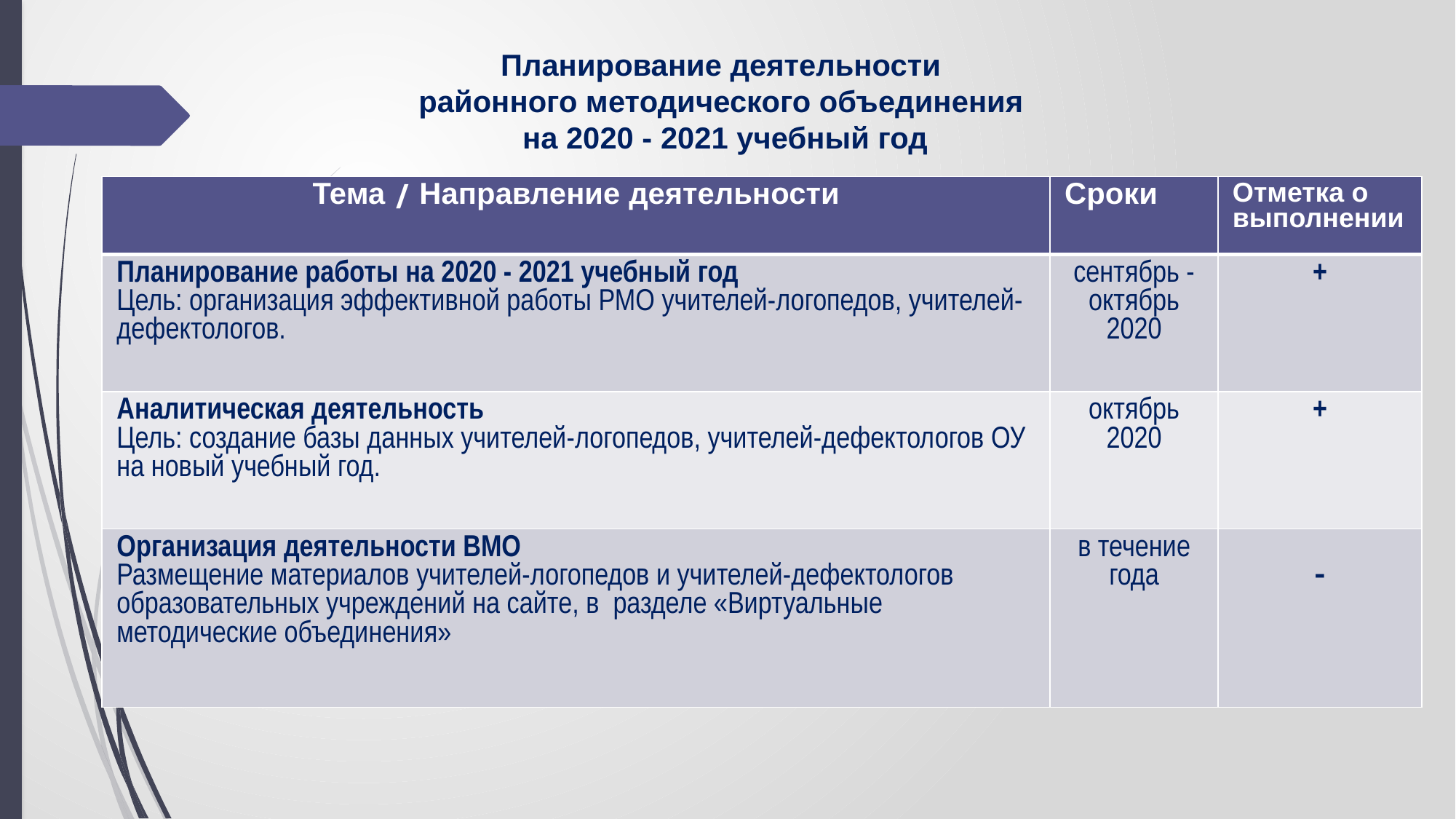

Планирование деятельности
районного методического объединения
на 2020 - 2021 учебный год
| Тема / Направление деятельности | Сроки | Отметка о выполнении |
| --- | --- | --- |
| Планирование работы на 2020 - 2021 учебный год Цель: организация эффективной работы РМО учителей-логопедов, учителей-дефектологов. | сентябрь - октябрь 2020 | + |
| Аналитическая деятельность Цель: создание базы данных учителей-логопедов, учителей-дефектологов ОУ на новый учебный год. | октябрь 2020 | + |
| Организация деятельности ВМО Размещение материалов учителей-логопедов и учителей-дефектологов образовательных учреждений на сайте, в разделе «Виртуальные методические объединения» | в течение года | - |